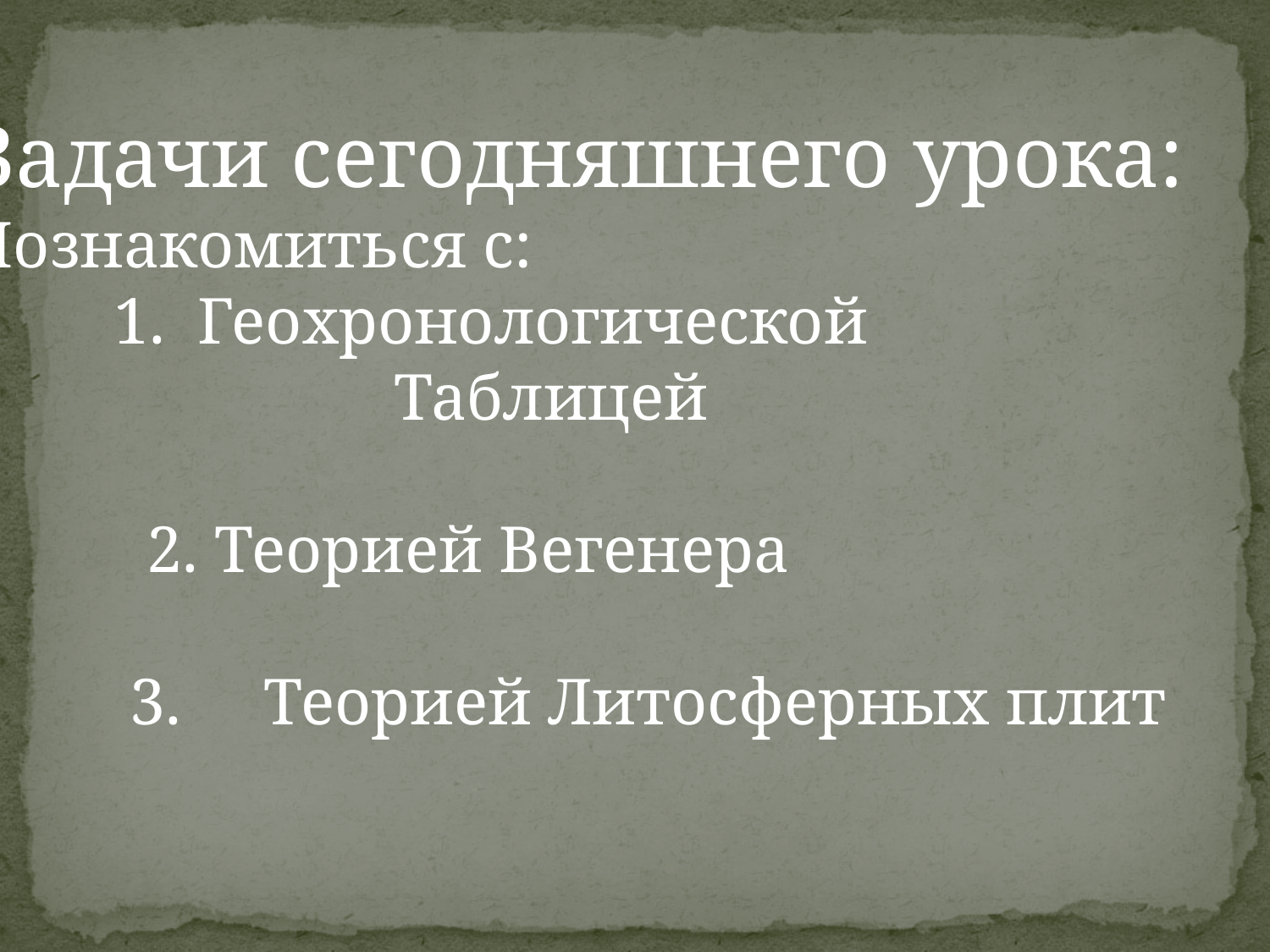

Задачи сегодняшнего урока:
Познакомиться с:
         1.  Геохронологической
                          Таблицей

           2. Теорией Вегенера

          3.     Теорией Литосферных плит